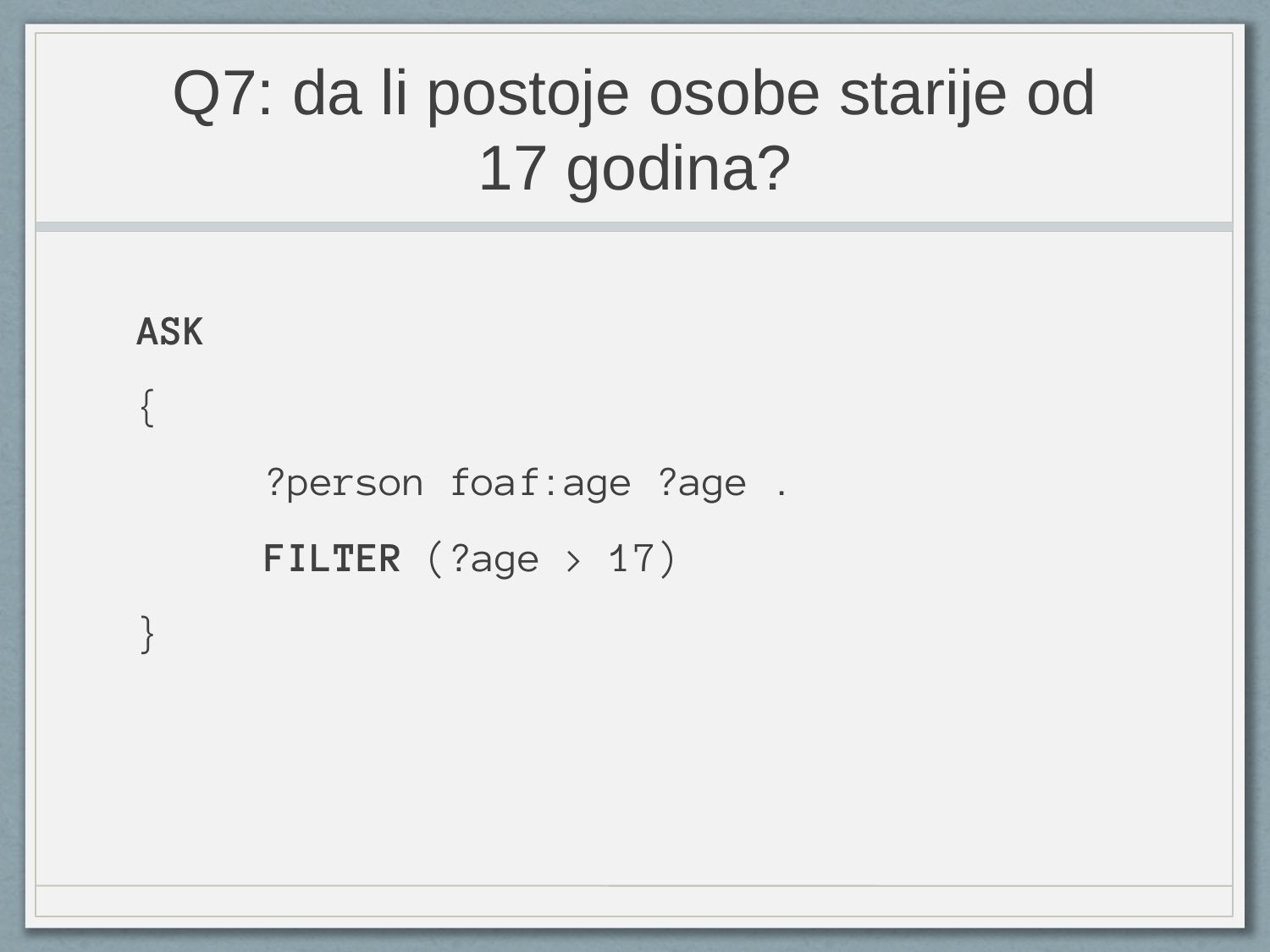

# Q7: da li postoje osobe starije od 17 godina?
ASK
{
	?person foaf:age ?age .
	FILTER (?age > 17)
}